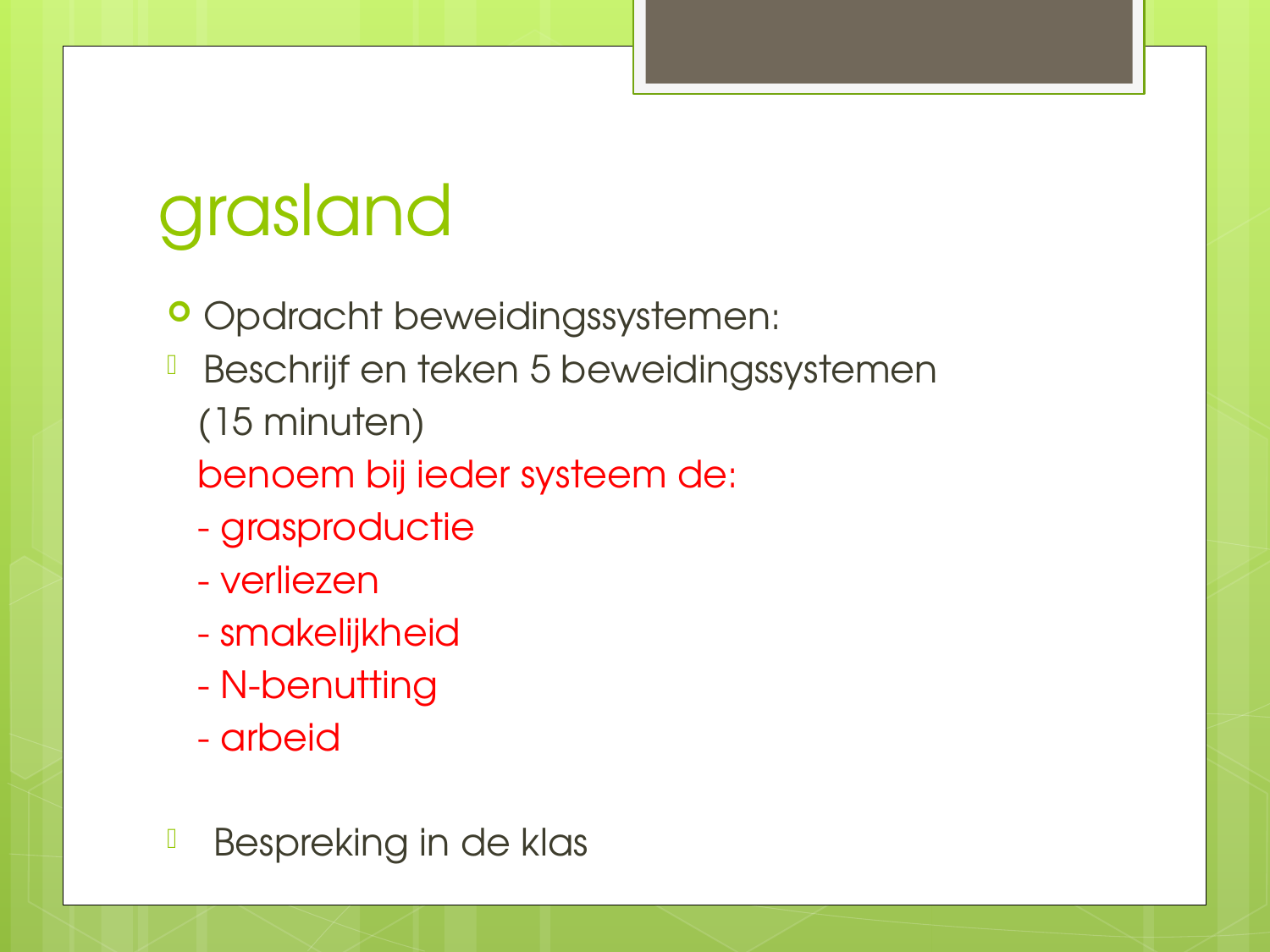

# grasland
Opdracht beweidingssystemen:
Beschrijf en teken 5 beweidingssystemen
   (15 minuten)
   benoem bij ieder systeem de:
   - grasproductie
   - verliezen
   - smakelijkheid
   - N-benutting
   - arbeid

 Bespreking in de klas